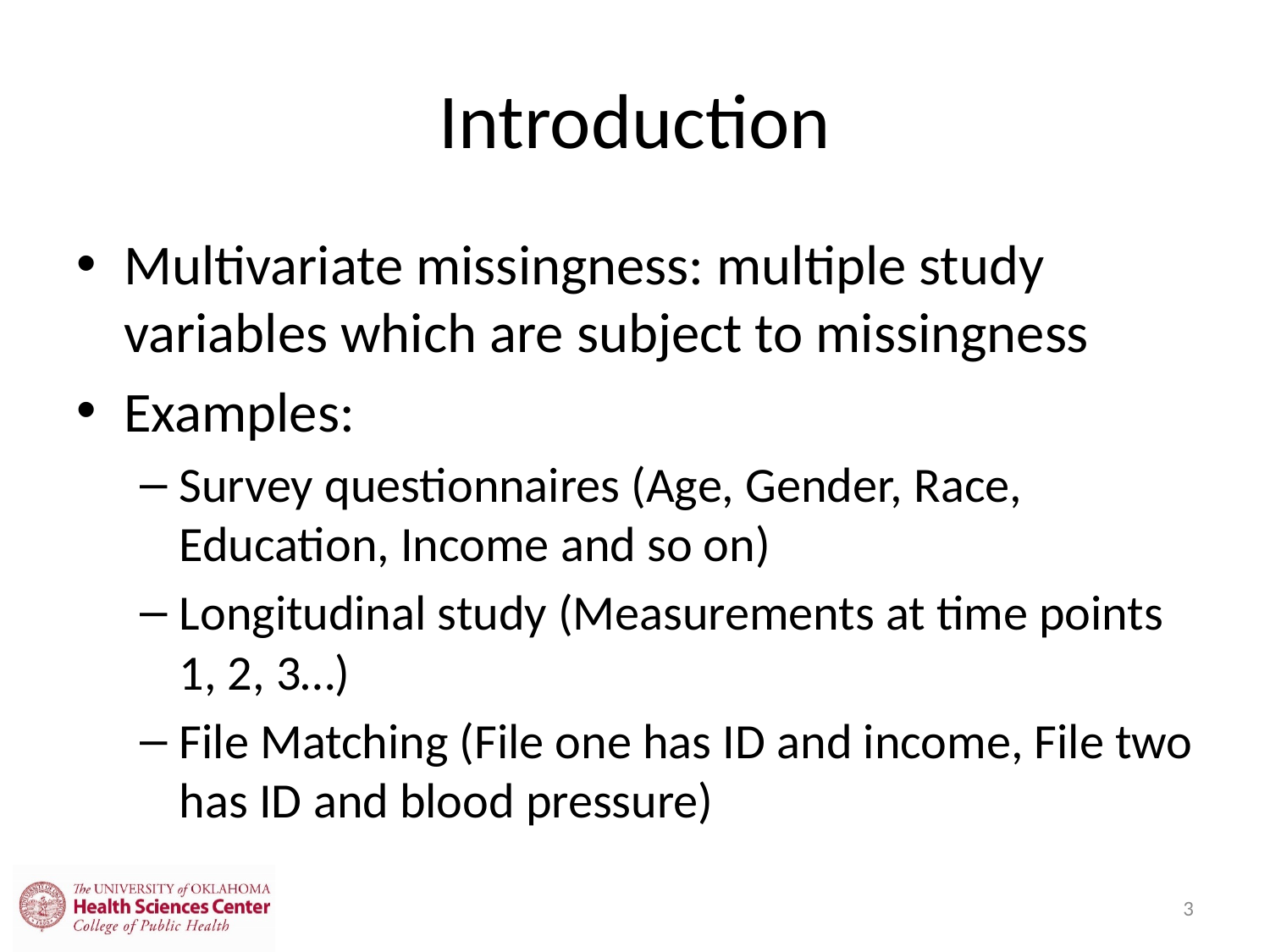

# Introduction
Multivariate missingness: multiple study variables which are subject to missingness
Examples:
Survey questionnaires (Age, Gender, Race, Education, Income and so on)
Longitudinal study (Measurements at time points 1, 2, 3…)
File Matching (File one has ID and income, File two has ID and blood pressure)
3